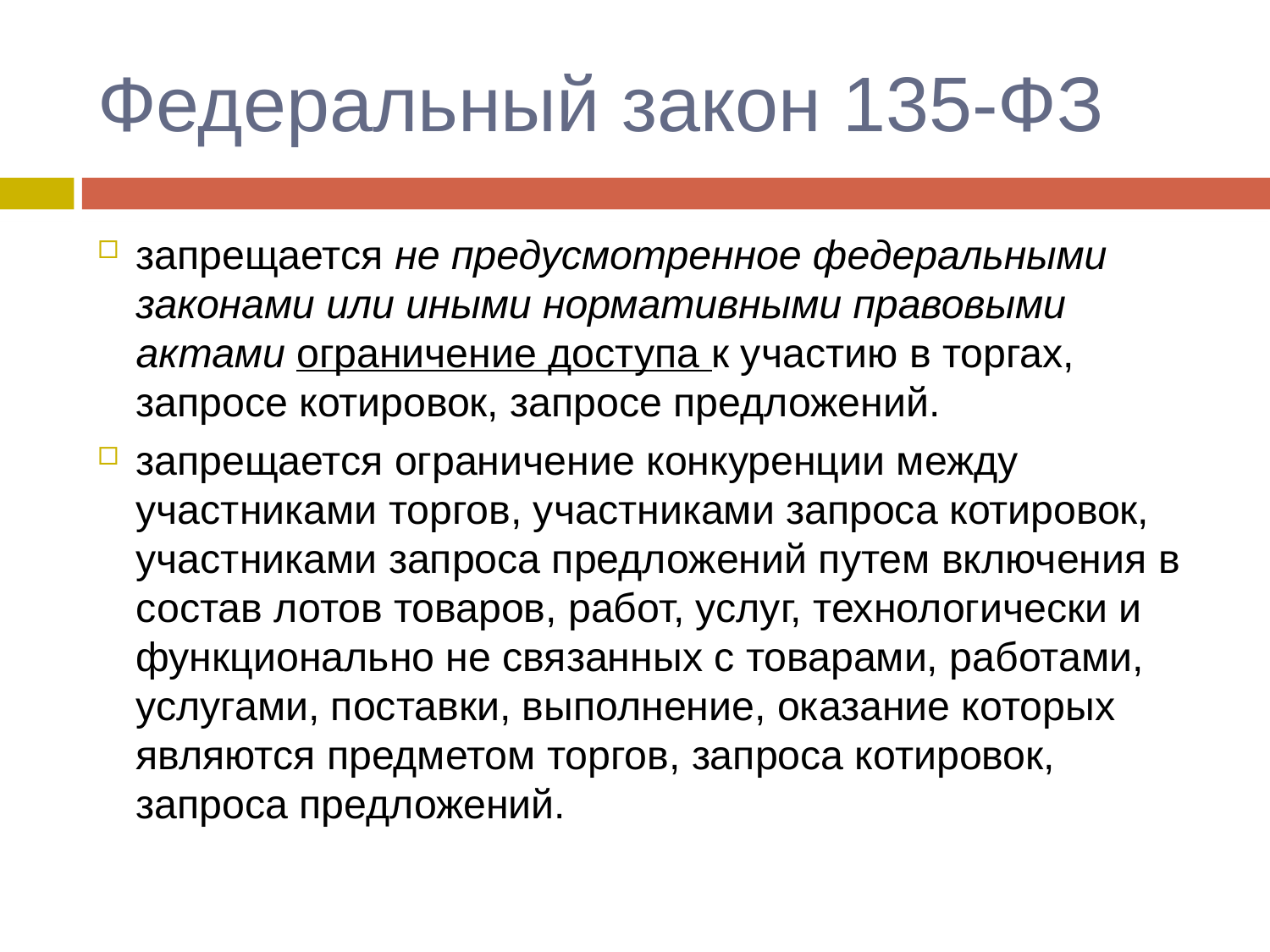

# Федеральный закон 135-ФЗ
запрещается не предусмотренное федеральными законами или иными нормативными правовыми актами ограничение доступа к участию в торгах, запросе котировок, запросе предложений.
запрещается ограничение конкуренции между участниками торгов, участниками запроса котировок, участниками запроса предложений путем включения в состав лотов товаров, работ, услуг, технологически и функционально не связанных с товарами, работами, услугами, поставки, выполнение, оказание которых являются предметом торгов, запроса котировок, запроса предложений.